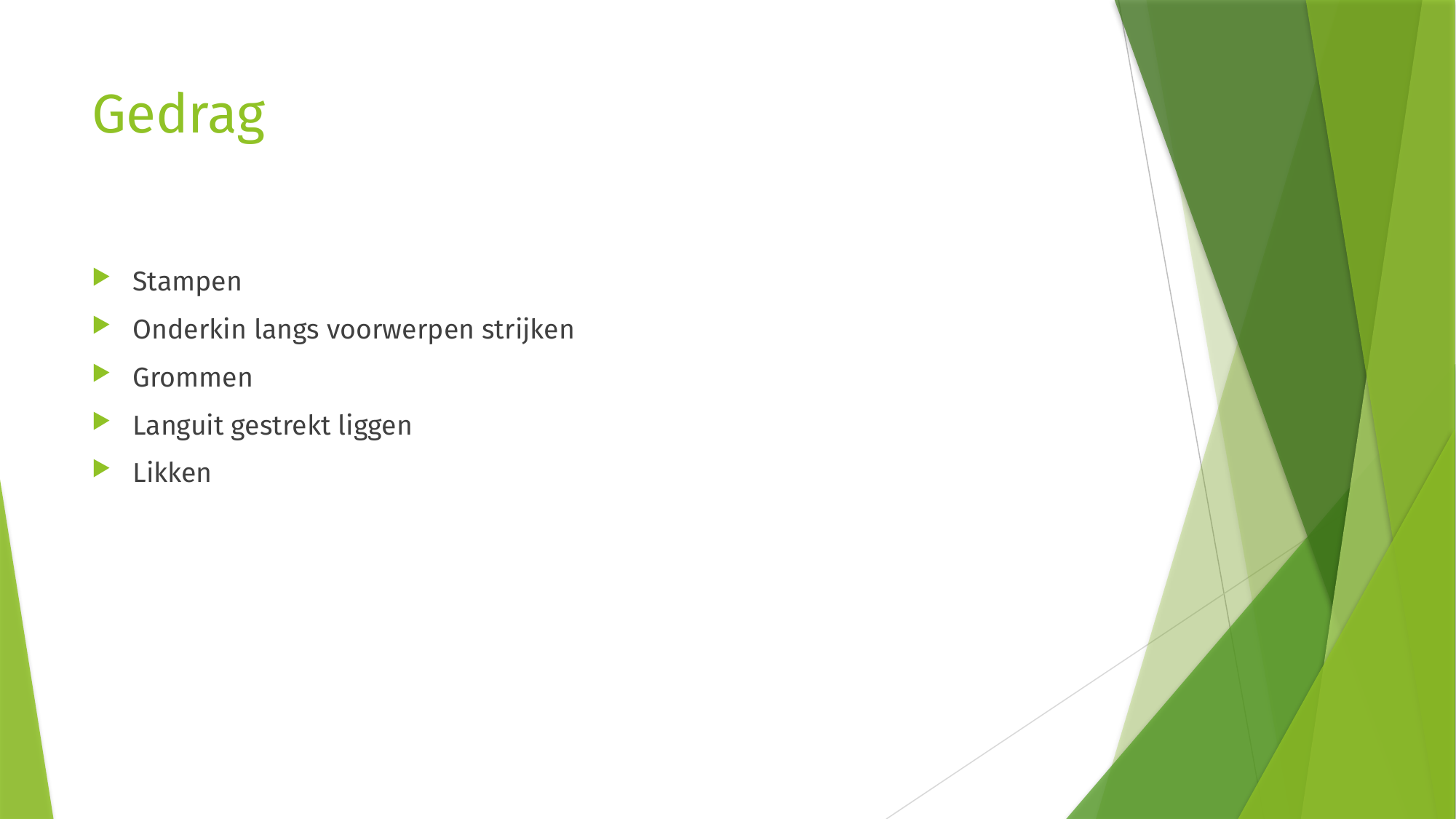

# Gedrag
Stampen
Onderkin langs voorwerpen strijken
Grommen
Languit gestrekt liggen
Likken